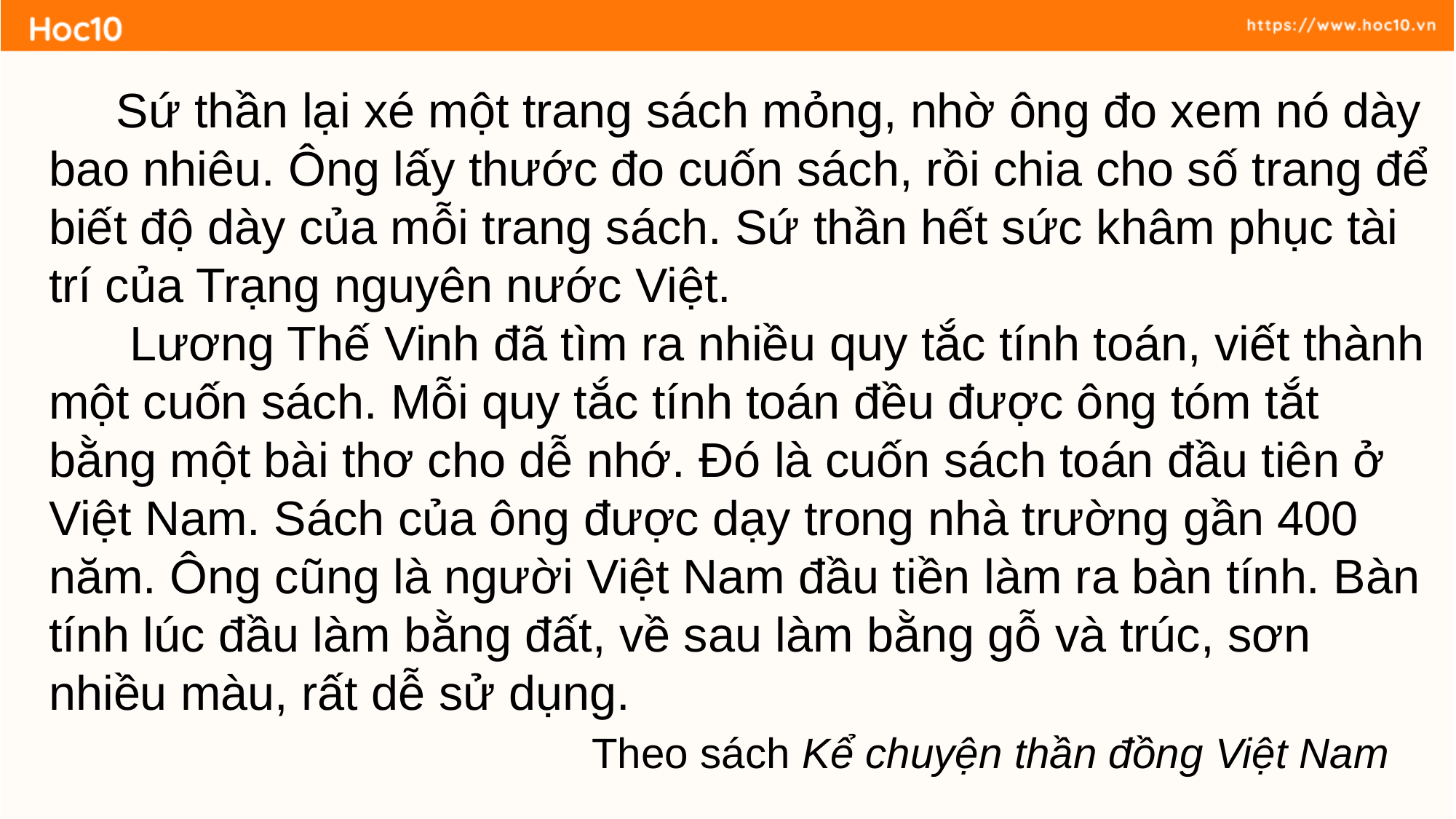

Sứ thần lại xé một trang sách mỏng, nhờ ông đo xem nó dày bao nhiêu. Ông lấy thước đo cuốn sách, rồi chia cho số trang để biết độ dày của mỗi trang sách. Sứ thần hết sức khâm phục tài trí của Trạng nguyên nước Việt.
      Lương Thế Vinh đã tìm ra nhiều quy tắc tính toán, viết thành một cuốn sách. Mỗi quy tắc tính toán đều được ông tóm tắt bằng một bài thơ cho dễ nhớ. Đó là cuốn sách toán đầu tiên ở Việt Nam. Sách của ông được dạy trong nhà trường gần 400 năm. Ông cũng là người Việt Nam đầu tiền làm ra bàn tính. Bàn tính lúc đầu làm bằng đất, về sau làm bằng gỗ và trúc, sơn nhiều màu, rất dễ sử dụng.
 			                Theo sách Kể chuyện thần đồng Việt Nam